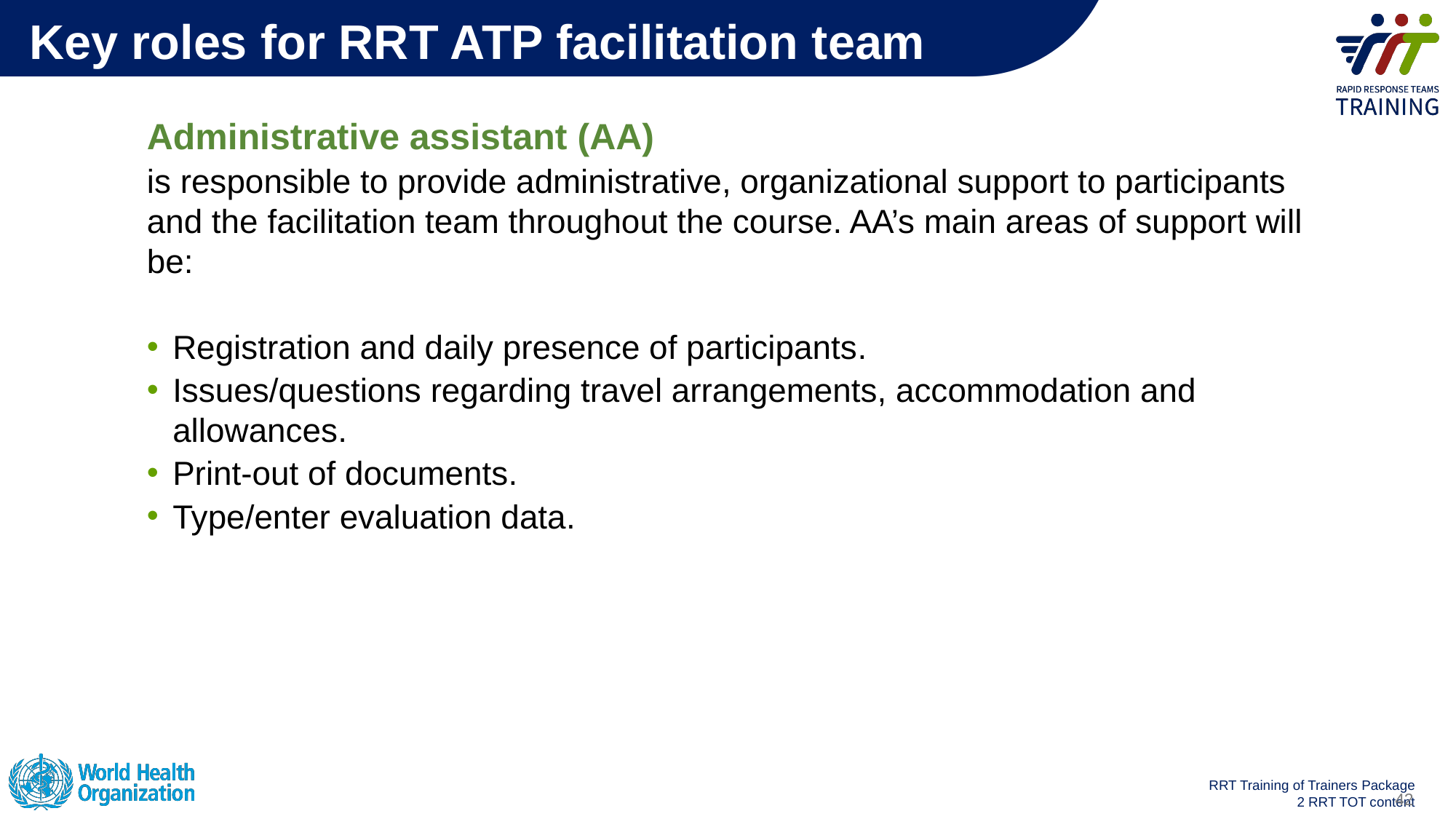

Key roles for RRT ATP facilitation team
Administrative assistant (AA)
is responsible to provide administrative, organizational support to participants and the facilitation team throughout the course. AA’s main areas of support will be:

Registration and daily presence of participants.
Issues/questions regarding travel arrangements, accommodation and allowances.
Print-out of documents.
Type/enter evaluation data.